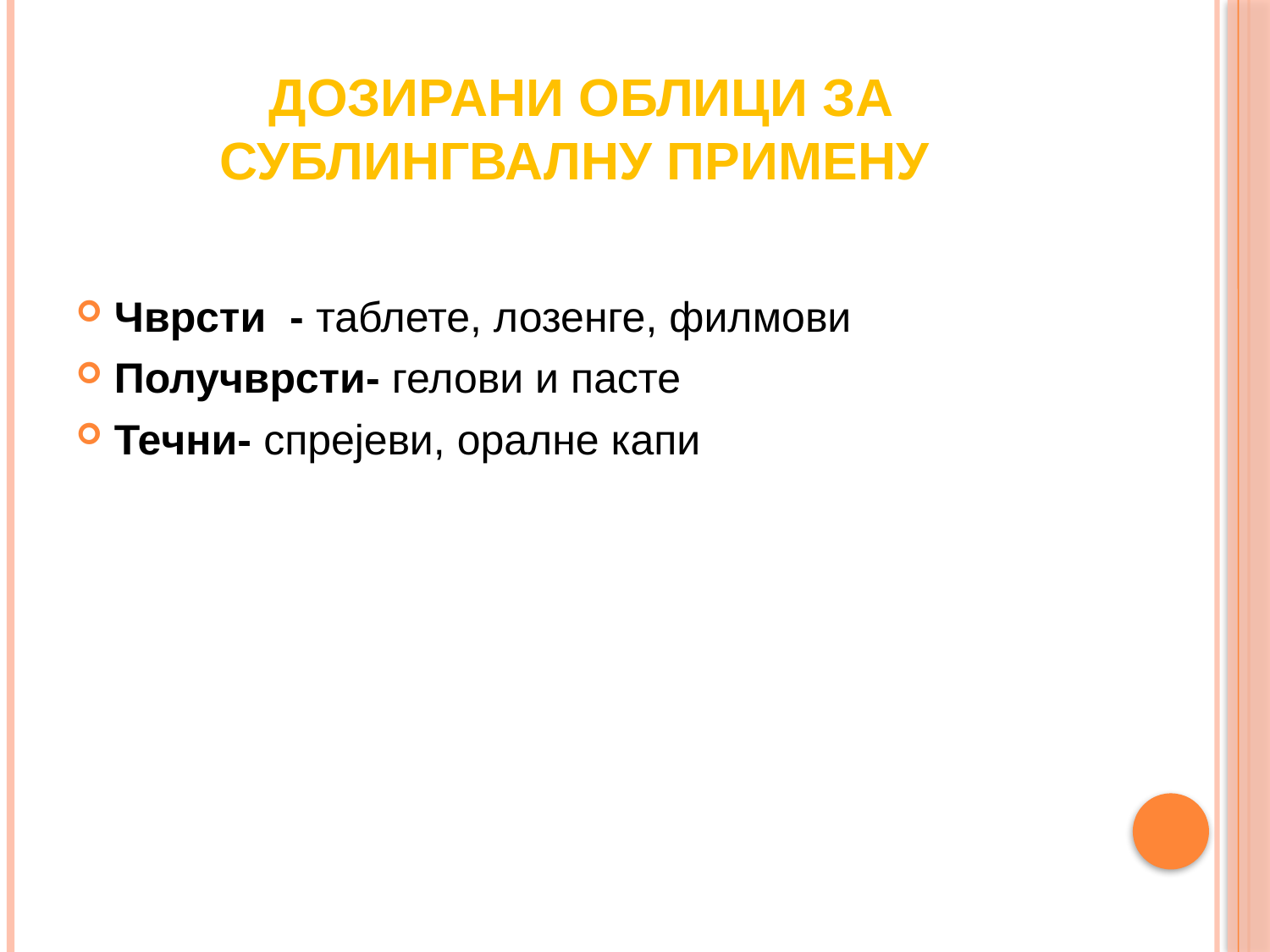

# Дозирани облици за сублингвалну примену

Чврсти  - таблете, лозенге, филмови
Получврсти- гелови и пасте
Течни- спрејеви, оралне капи